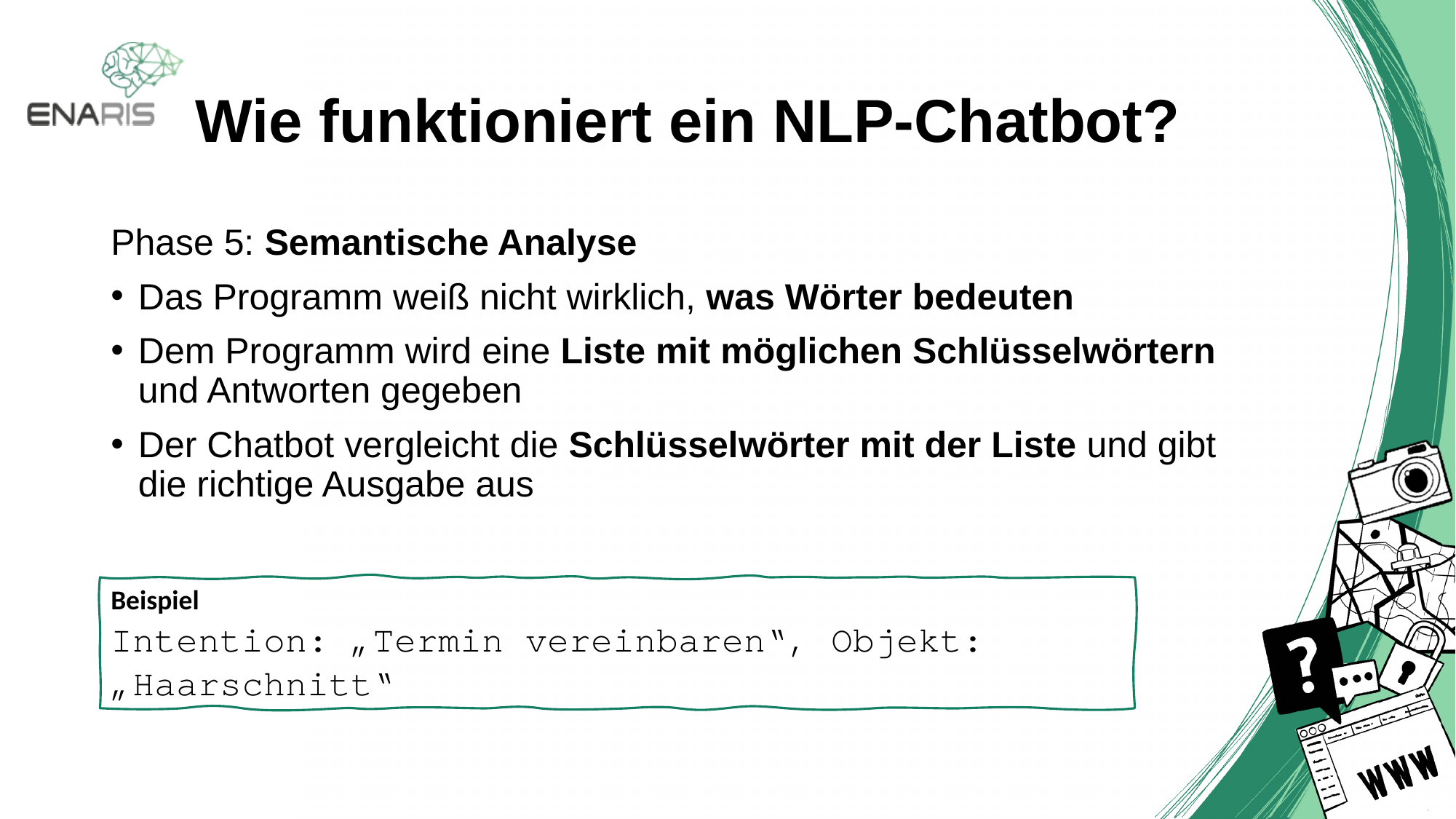

# Wie funktioniert ein NLP-Chatbot?
Phase 5: Semantische Analyse
Das Programm weiß nicht wirklich, was Wörter bedeuten
Dem Programm wird eine Liste mit möglichen Schlüsselwörtern und Antworten gegeben
Der Chatbot vergleicht die Schlüsselwörter mit der Liste und gibt die richtige Ausgabe aus
Beispiel
Intention: „Termin vereinbaren“, Objekt: „Haarschnitt“